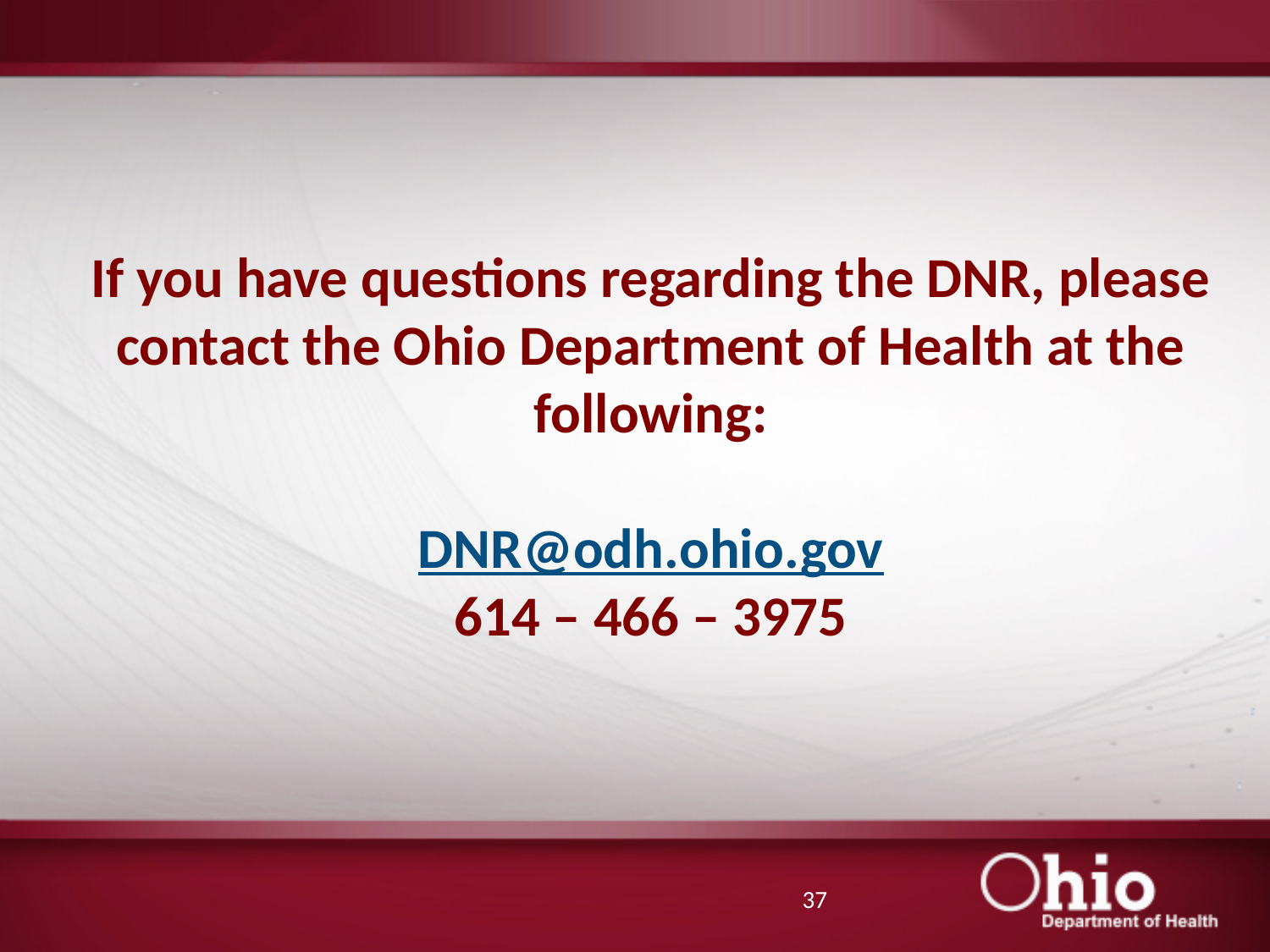

# If you have questions regarding the DNR, please contact the Ohio Department of Health at the following: DNR@odh.ohio.gov 614 – 466 – 3975
37